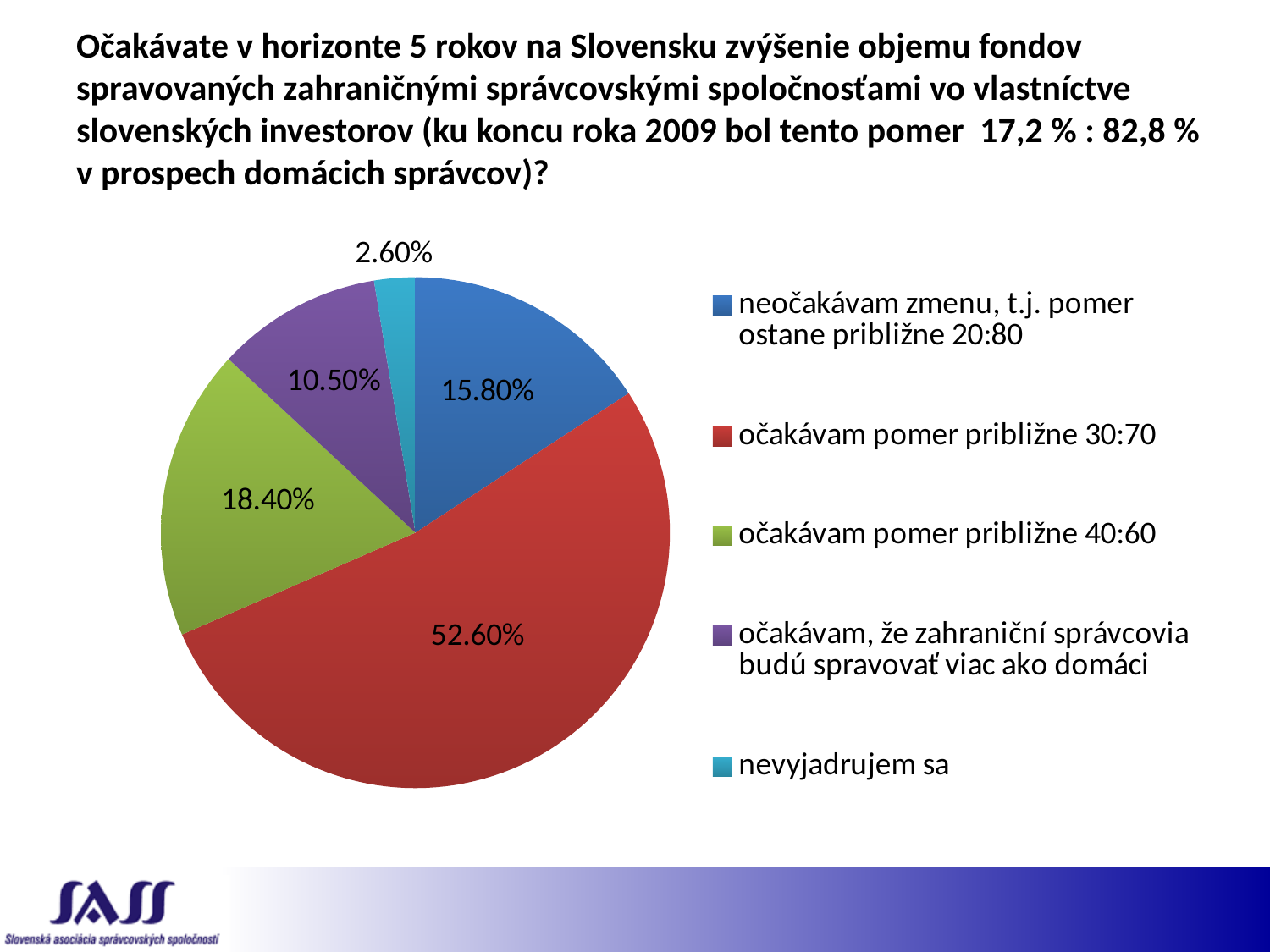

# Očakávate v horizonte 5 rokov na Slovensku zvýšenie objemu fondov spravovaných zahraničnými správcovskými spoločnosťami vo vlastníctve slovenských investorov (ku koncu roka 2009 bol tento pomer  17,2 % : 82,8 % v prospech domácich správcov)?

### Chart

| Category |  |
|---|---|
| neočakávam zmenu, t.j. pomer ostane približne 20:80 | 0.15800000000000006 |
| očakávam pomer približne 30:70 | 0.526 |
| očakávam pomer približne 40:60 | 0.18400000000000005 |
| očakávam, že zahraniční správcovia budú spravovať viac ako domáci | 0.10500000000000002 |
| nevyjadrujem sa | 0.026 |